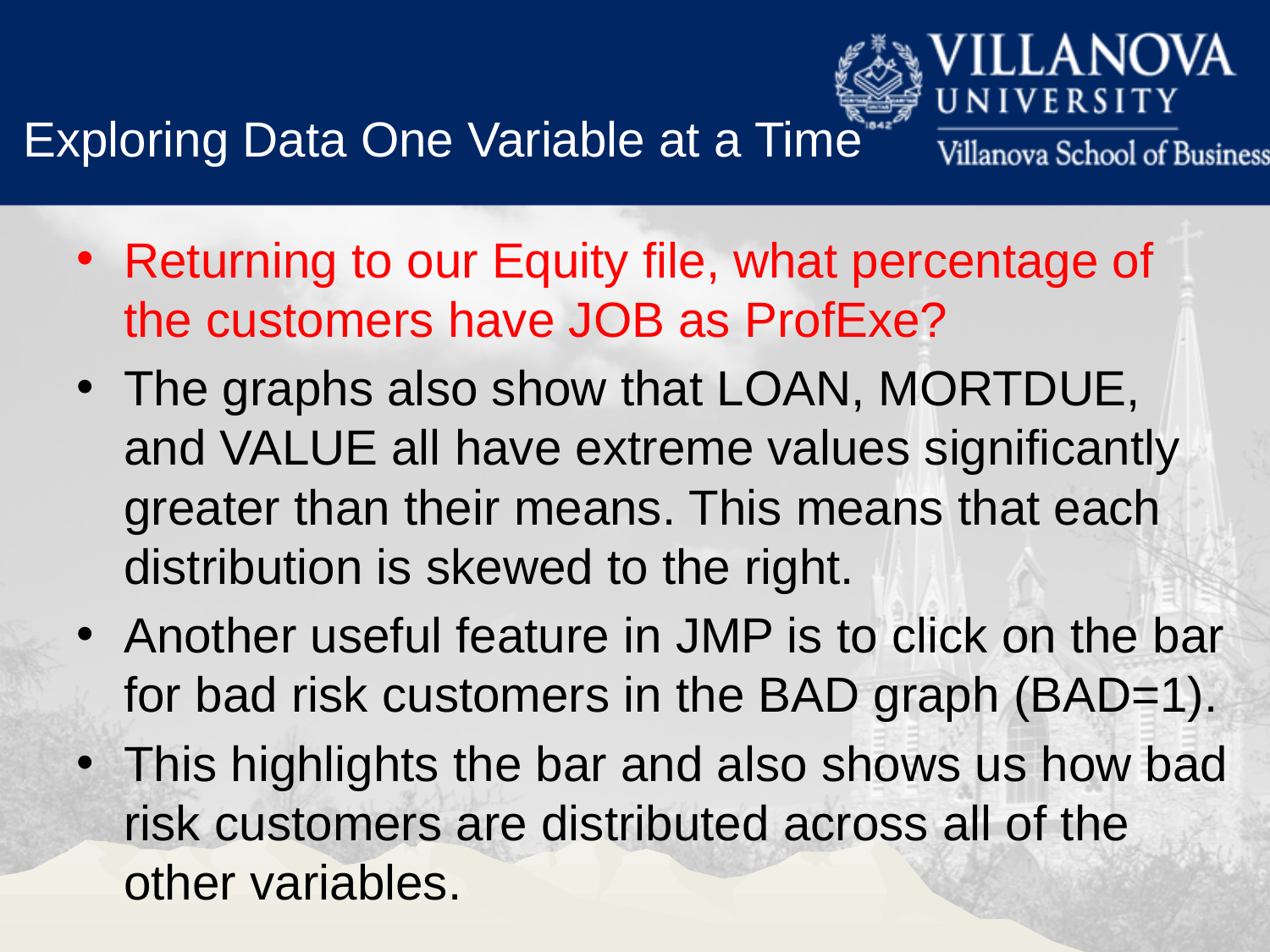

Exploring Data One Variable at a Time
Returning to our Equity file, what percentage of the customers have JOB as ProfExe?
The graphs also show that LOAN, MORTDUE, and VALUE all have extreme values significantly greater than their means. This means that each distribution is skewed to the right.
Another useful feature in JMP is to click on the bar for bad risk customers in the BAD graph (BAD=1).
This highlights the bar and also shows us how bad risk customers are distributed across all of the other variables.